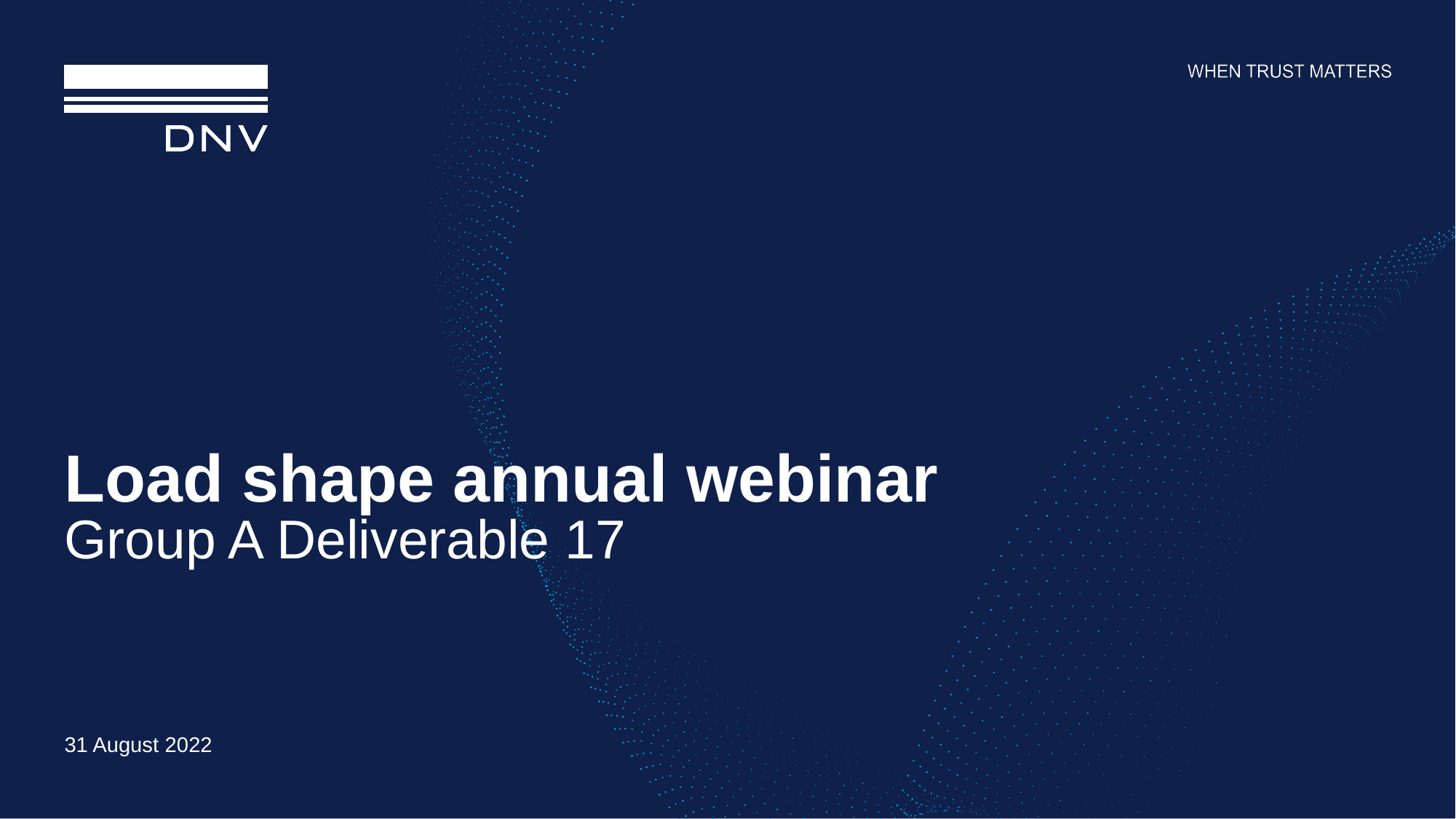

# Load shape annual webinar Group A Deliverable 17
1
DRAFT